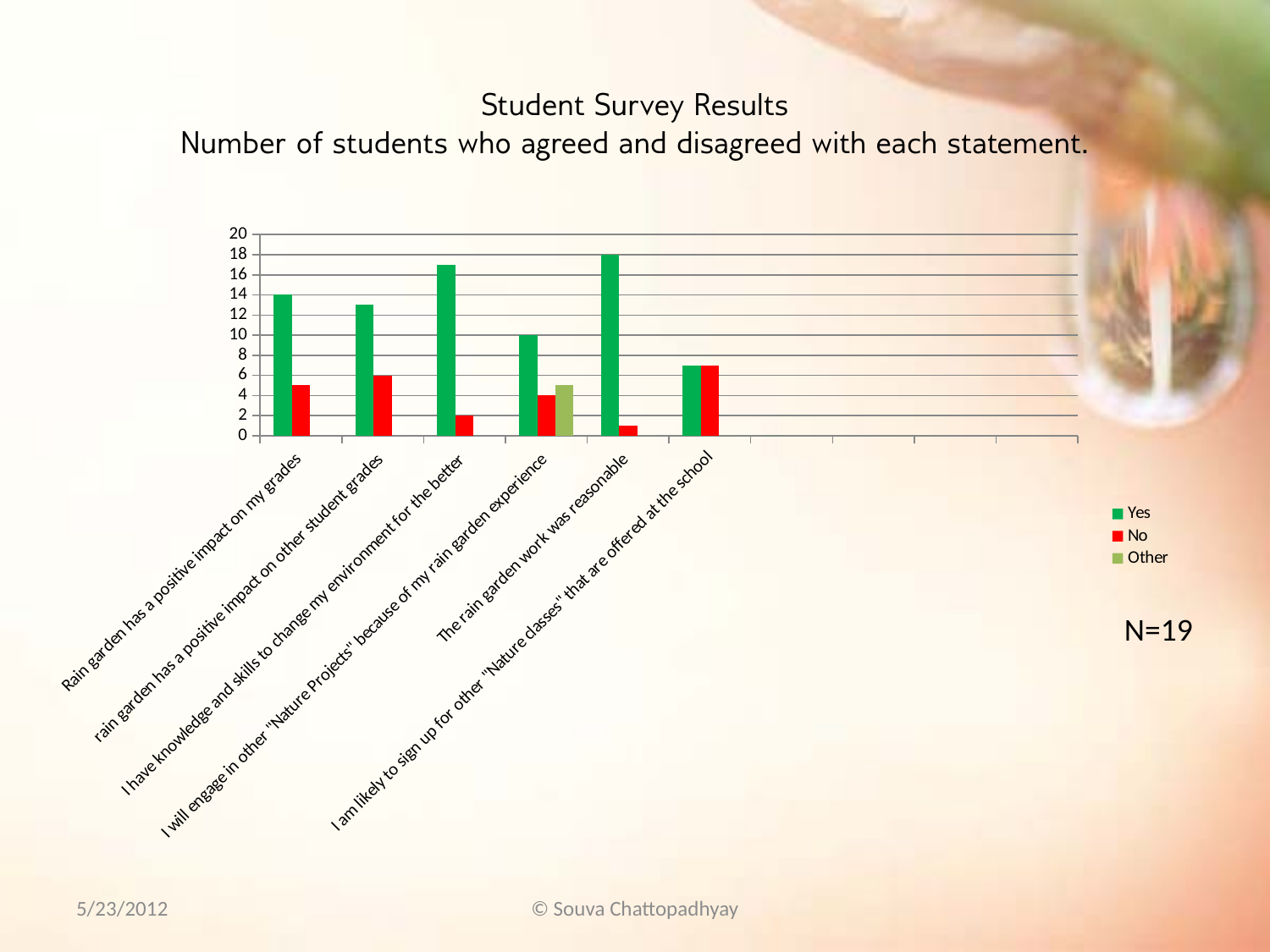

# Student Survey Results Number of students who agreed and disagreed with each statement.

### Chart

| Category | Yes | No | Other |
|---|---|---|---|
| Rain garden has a positive impact on my grades  | 14.0 | 5.0 | None |
| rain garden has a positive impact on other student grades  | 13.0 | 6.0 | None |
| I have knowledge and skills to change my environment for the better  | 17.0 | 2.0 | None |
| I will engage in other "Nature Projects" because of my rain garden experience  | 10.0 | 4.0 | 5.0 |
| The rain garden work was reasonable  | 18.0 | 1.0 | 0.0 |
| I am likely to sign up for other "Nature classes" that are offered at the school | 7.0 | 7.0 | 0.0 |
N=19
5/23/2012
© Souva Chattopadhyay